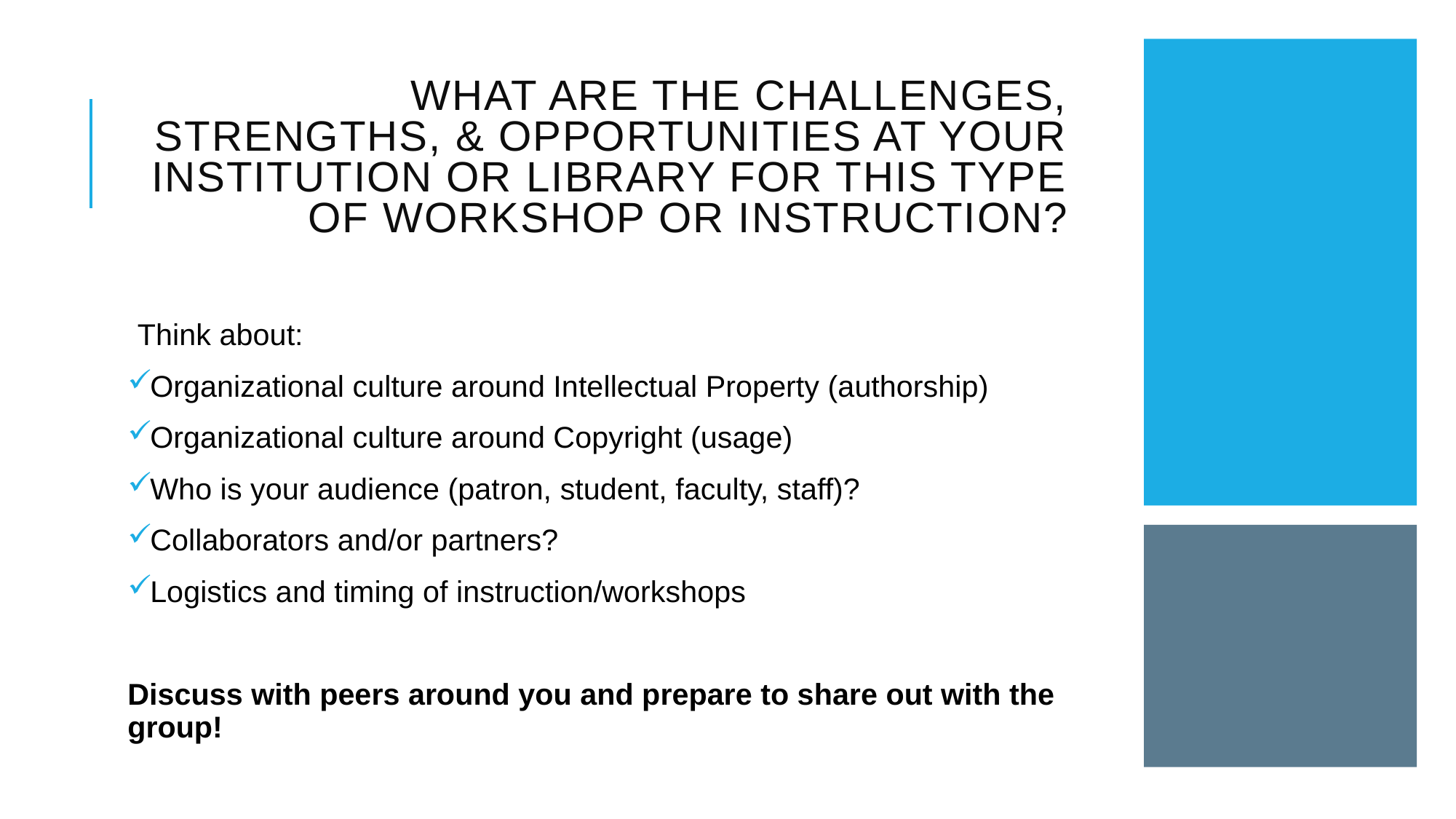

# What are the challenges, Strengths, & Opportunities at your Institution or Library for this type of Workshop or instruction?
Think about:
Organizational culture around Intellectual Property (authorship)
Organizational culture around Copyright (usage)
Who is your audience (patron, student, faculty, staff)?
Collaborators and/or partners?
Logistics and timing of instruction/workshops

Discuss with peers around you and prepare to share out with the group!